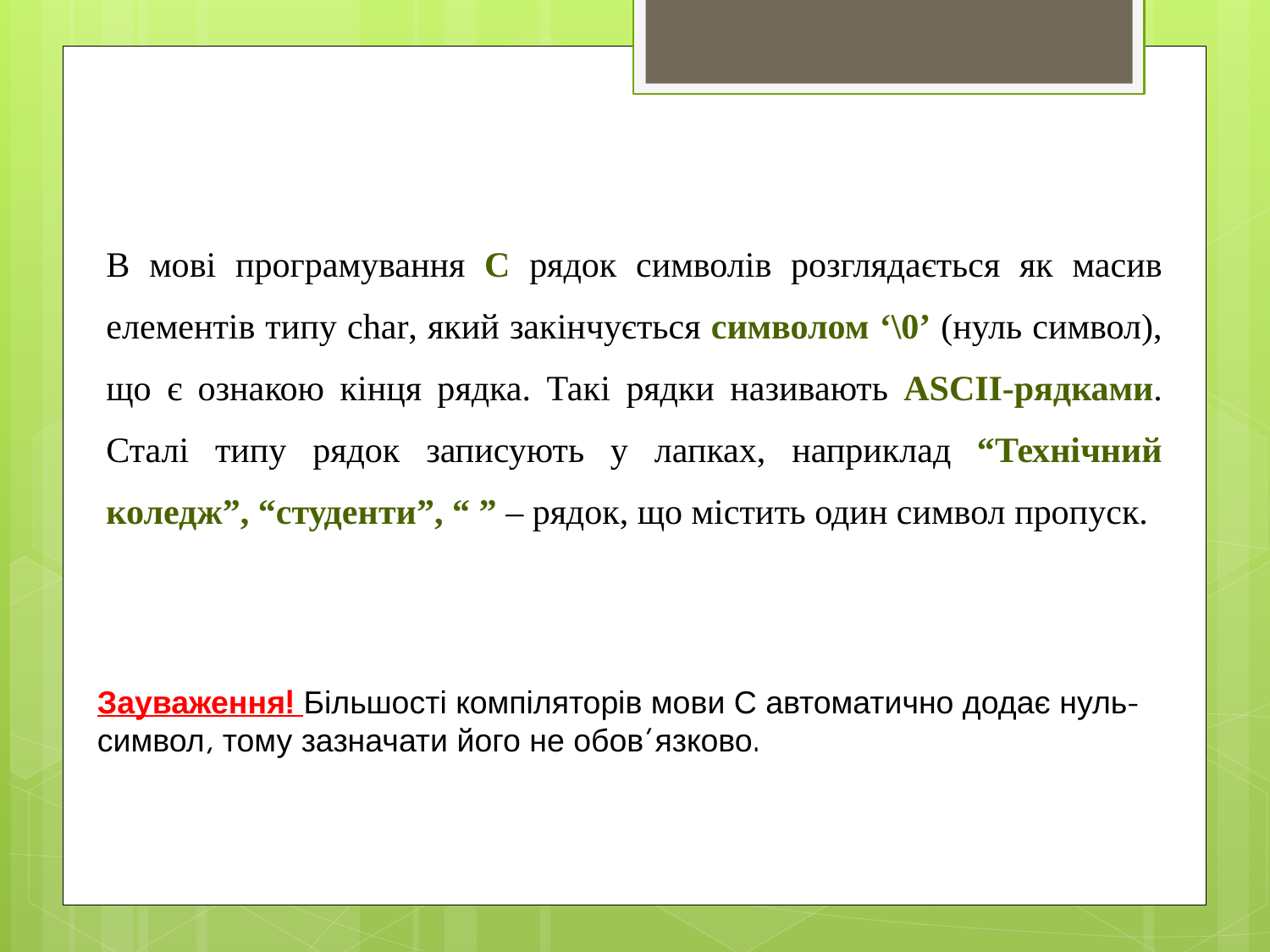

В мові програмування С рядок символів розглядається як масив елементів типу char, який закінчується символом ‘\0’ (нуль символ), що є ознакою кінця рядка. Такі рядки називають ASCII-рядками. Сталі типу рядок записують у лапках, наприклад “Технічний коледж”, “студенти”, “ ” – рядок, що містить один символ пропуск.
Зауваження! Більшості компіляторів мови С автоматично додає нуль-символ, тому зазначати його не обов’язково.